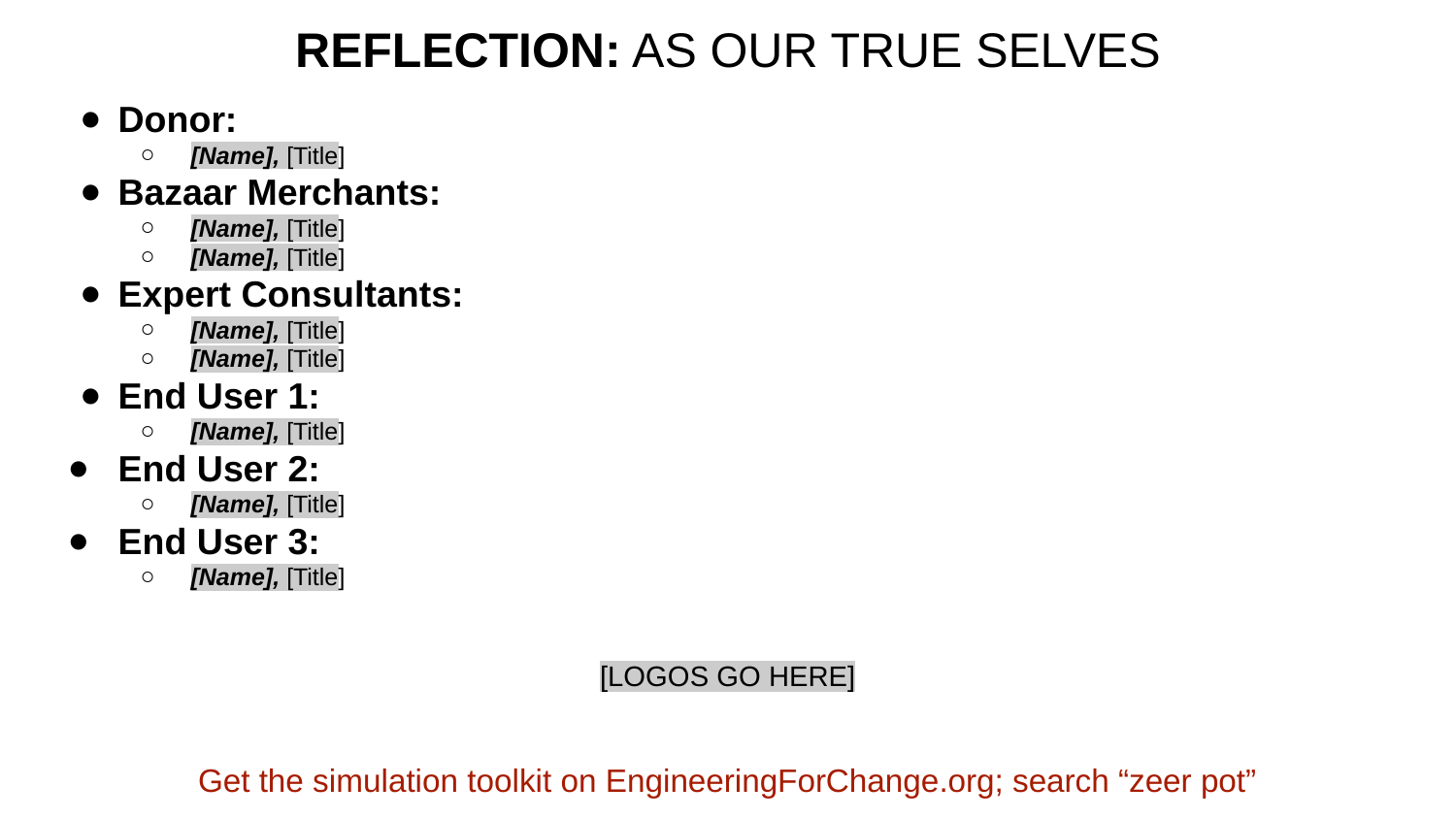

REFLECTION: AS OUR TRUE SELVES
Donor:
[Name], [Title]
Bazaar Merchants:
[Name], [Title]
[Name], [Title]
Expert Consultants:
[Name], [Title]
[Name], [Title]
End User 1:
[Name], [Title]
End User 2:
[Name], [Title]
End User 3:
[Name], [Title]

[LOGOS GO HERE]

Get the simulation toolkit on EngineeringForChange.org; search “zeer pot”